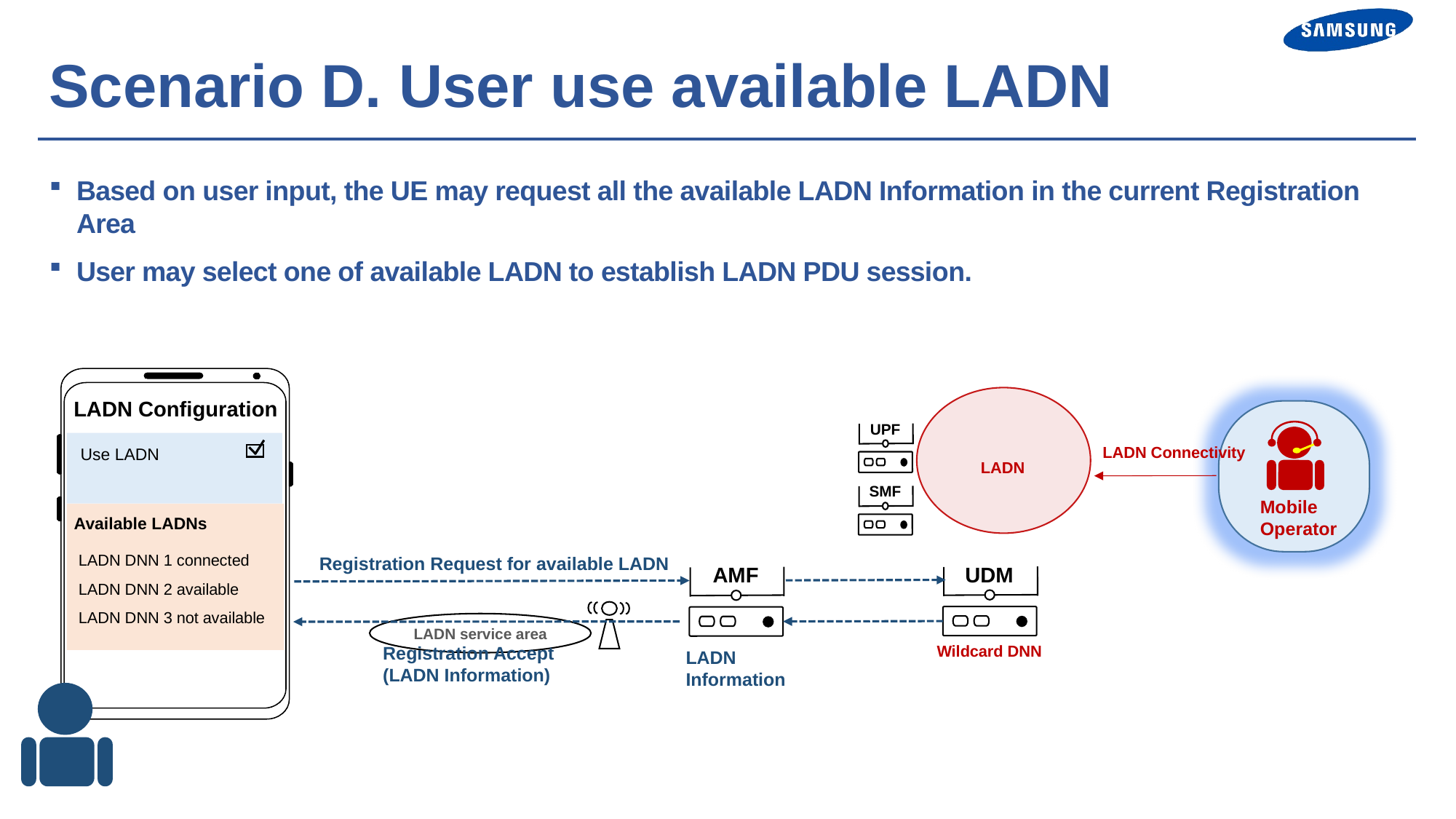

# Scenario D. User use available LADN
Based on user input, the UE may request all the available LADN Information in the current Registration Area
User may select one of available LADN to establish LADN PDU session.

LADN Configuration

Use LADN

Available LADNs
LADN DNN 1 connected
LADN DNN 2 available
LADN DNN 3 not available

UPF

LADN Connectivity
LADN
SMF

Mobile
Operator
Registration Request for available LADN
UDM

AMF

LADN service area
Wildcard DNN
Registration Accept (LADN Information)
LADN
Information